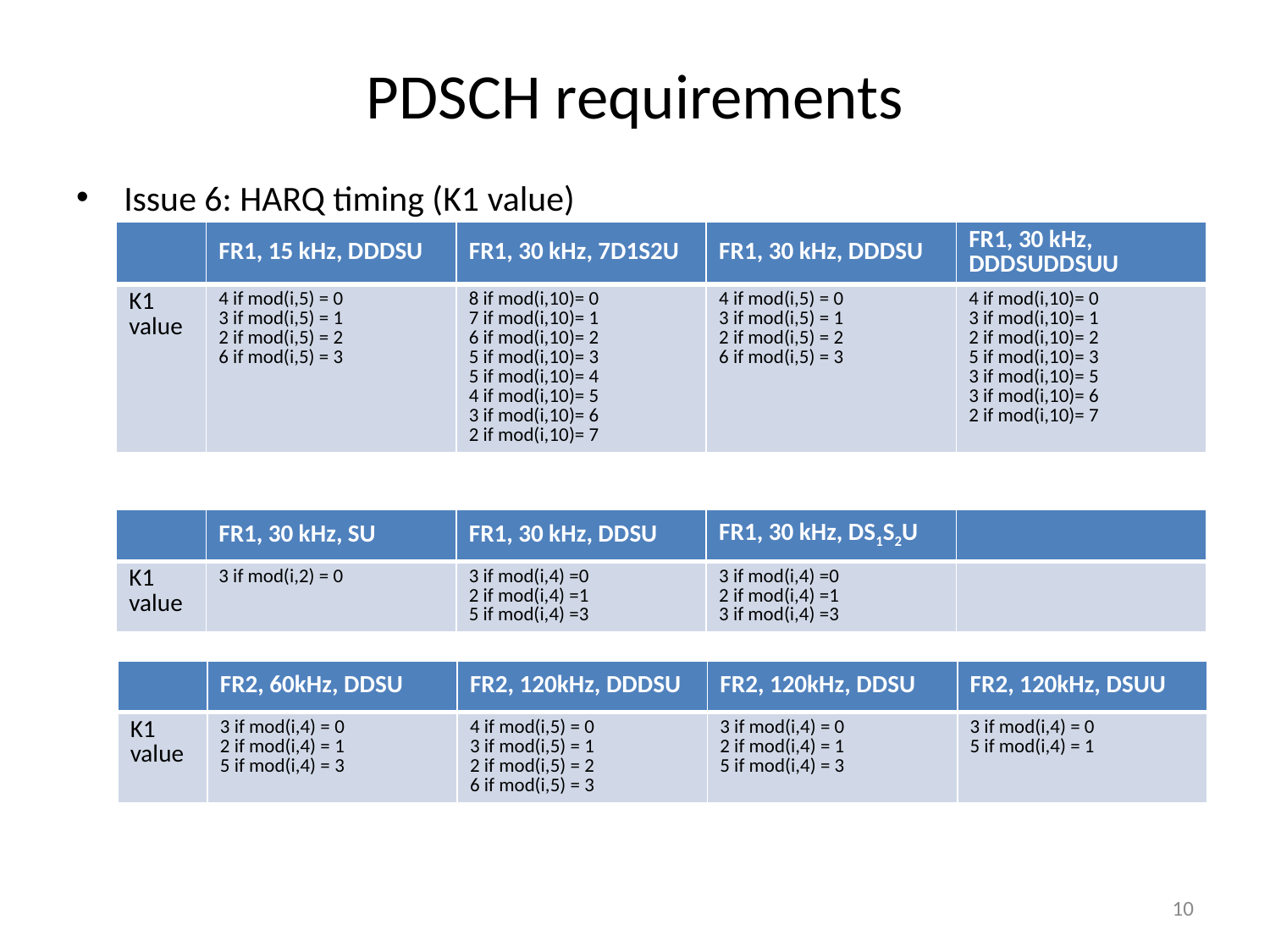

# PDSCH requirements
Issue 6: HARQ timing (K1 value)

|  | FR1, 15 kHz, DDDSU | FR1, 30 kHz, 7D1S2U | FR1, 30 kHz, DDDSU | FR1, 30 kHz, DDDSUDDSUU |
| --- | --- | --- | --- | --- |
| K1 value | 4 if mod(i,5) = 0 3 if mod(i,5) = 1 2 if mod(i,5) = 2 6 if mod(i,5) = 3 | 8 if mod(i,10)= 0 7 if mod(i,10)= 1 6 if mod(i,10)= 2 5 if mod(i,10)= 3 5 if mod(i,10)= 4 4 if mod(i,10)= 5 3 if mod(i,10)= 6 2 if mod(i,10)= 7 | 4 if mod(i,5) = 0 3 if mod(i,5) = 1 2 if mod(i,5) = 2 6 if mod(i,5) = 3 | 4 if mod(i,10)= 0 3 if mod(i,10)= 1 2 if mod(i,10)= 2 5 if mod(i,10)= 3 3 if mod(i,10)= 5 3 if mod(i,10)= 6 2 if mod(i,10)= 7 |
|  | FR1, 30 kHz, SU | FR1, 30 kHz, DDSU | FR1, 30 kHz, DS1S2U |  |
| --- | --- | --- | --- | --- |
| K1 value | 3 if mod(i,2) = 0 | 3 if mod(i,4) =0 2 if mod(i,4) =1 5 if mod(i,4) =3 | 3 if mod(i,4) =0 2 if mod(i,4) =1 3 if mod(i,4) =3 |  |
|  | FR2, 60kHz, DDSU | FR2, 120kHz, DDDSU | FR2, 120kHz, DDSU | FR2, 120kHz, DSUU |
| --- | --- | --- | --- | --- |
| K1 value | 3 if mod(i,4) = 0 2 if mod(i,4) = 1 5 if mod(i,4) = 3 | 4 if mod(i,5) = 0 3 if mod(i,5) = 1 2 if mod(i,5) = 2 6 if mod(i,5) = 3 | 3 if mod(i,4) = 0 2 if mod(i,4) = 1 5 if mod(i,4) = 3 | 3 if mod(i,4) = 0 5 if mod(i,4) = 1 |
10